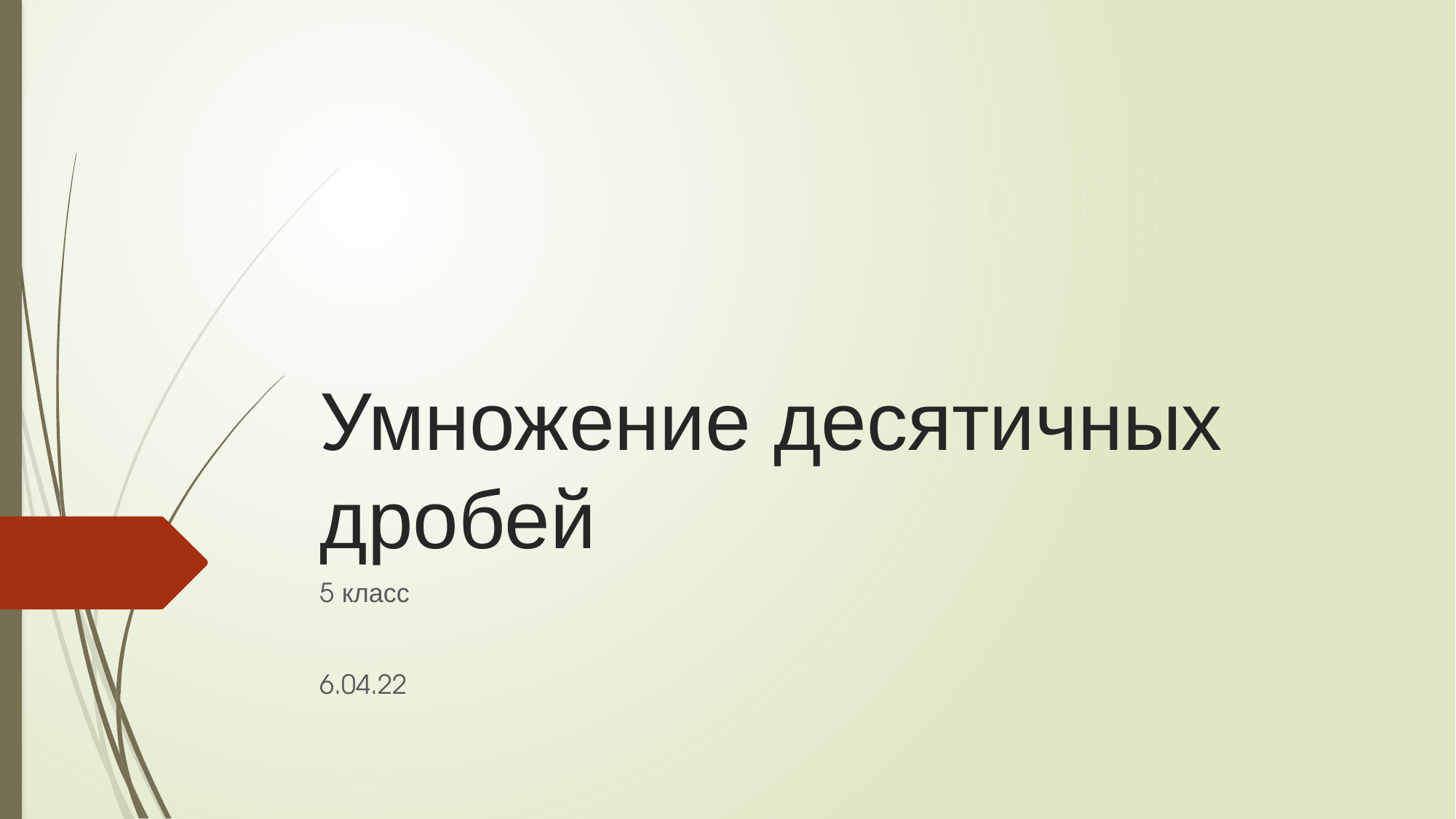

# Умножение десятичных дробей
5 класс

6.04.22